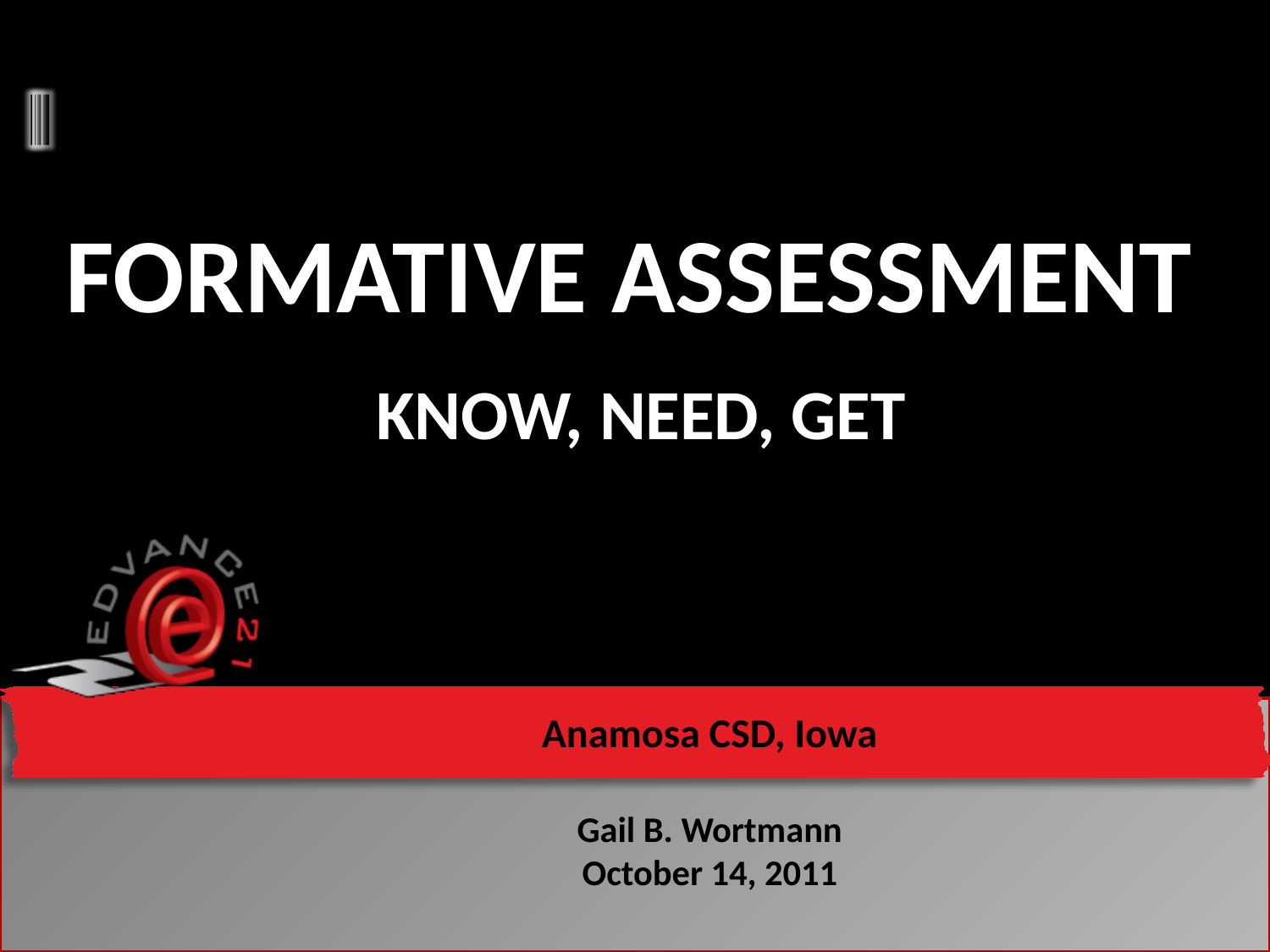

# Formative Assessment Know, Need, get
Anamosa CSD, Iowa

Gail B. Wortmann
October 14, 2011